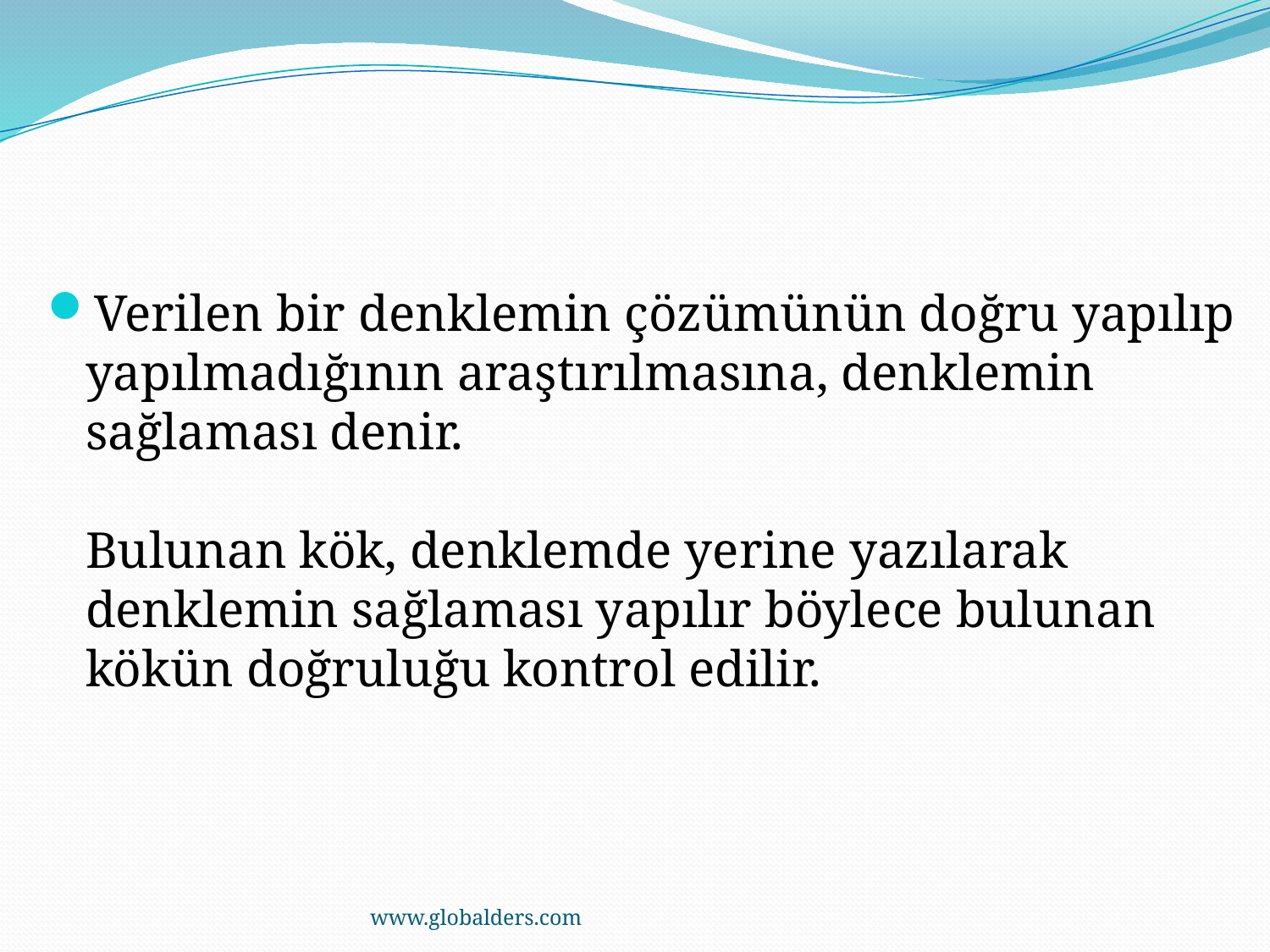

Verilen bir denklemin çözümünün doğru yapılıp yapılmadığının araştırılmasına, denklemin sağlaması denir.
Bulunan kök, denklemde yerine yazılarak denklemin sağlaması yapılır böylece bulunan kökün doğruluğu kontrol edilir.
www.globalders.com